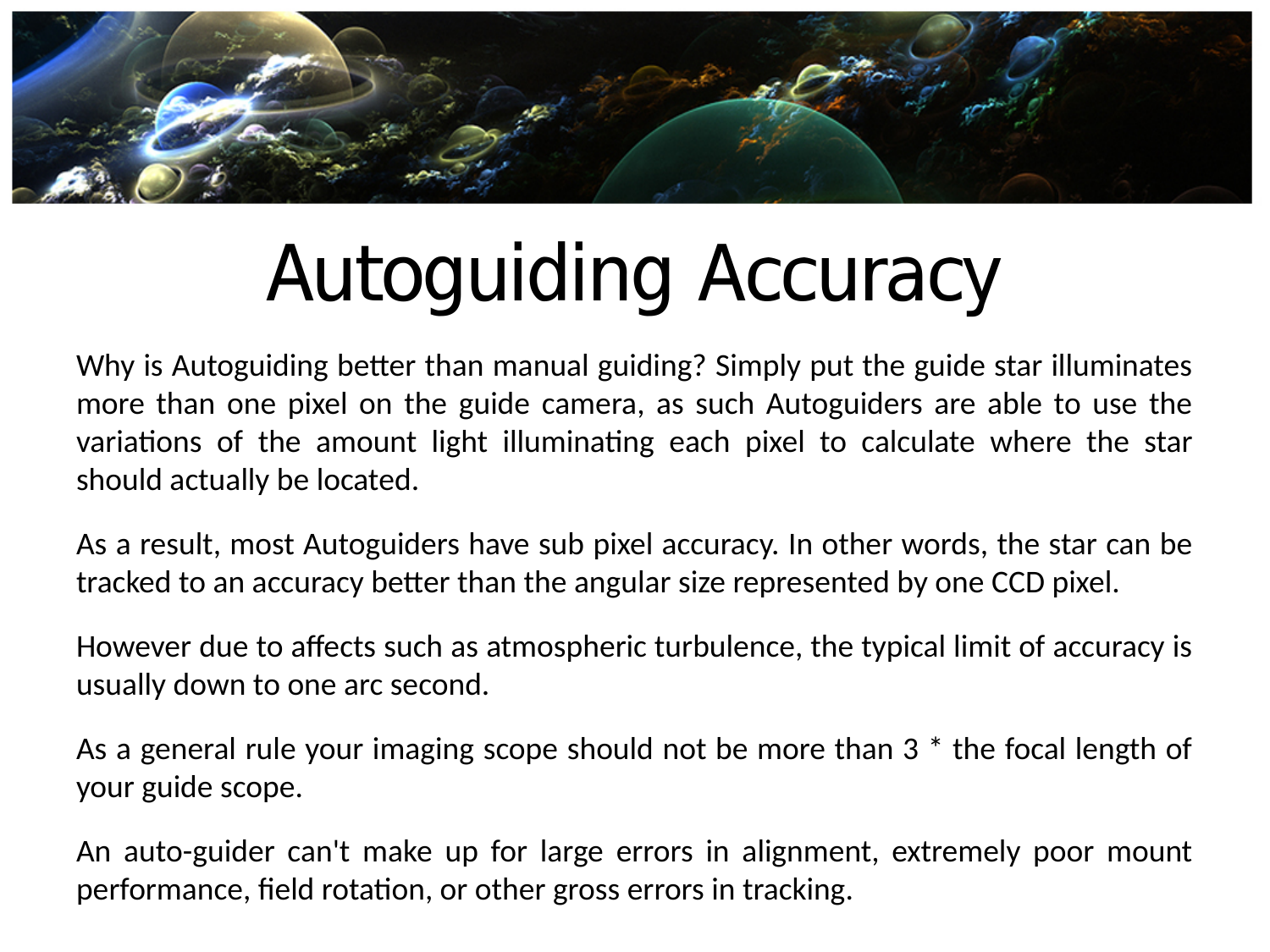

# Autoguiding Accuracy
Why is Autoguiding better than manual guiding? Simply put the guide star illuminates more than one pixel on the guide camera, as such Autoguiders are able to use the variations of the amount light illuminating each pixel to calculate where the star should actually be located.

As a result, most Autoguiders have sub pixel accuracy. In other words, the star can be tracked to an accuracy better than the angular size represented by one CCD pixel.

However due to affects such as atmospheric turbulence, the typical limit of accuracy is usually down to one arc second.

As a general rule your imaging scope should not be more than 3 * the focal length of your guide scope.

An auto-guider can't make up for large errors in alignment, extremely poor mount performance, field rotation, or other gross errors in tracking.